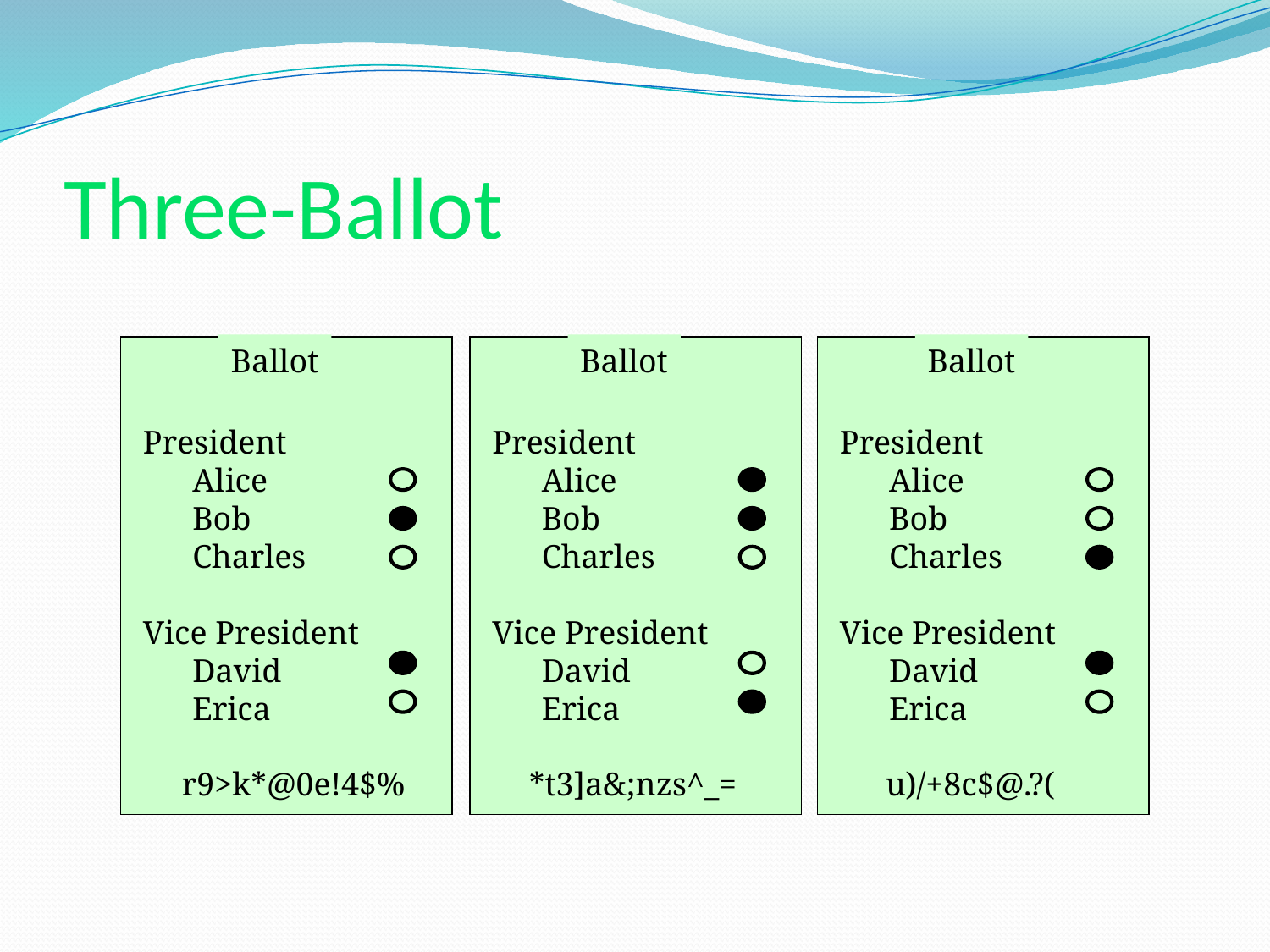

# Three-Ballot
Ballot

President
      Alice
      Bob
      Charles

Vice President
      David
      Erica

r9>k*@0e!4$%
Ballot

President
      Alice
      Bob
      Charles

Vice President
      David
      Erica

*t3]a&;nzs^_=
Ballot

President
      Alice
      Bob
      Charles

Vice President
      David
      Erica

u)/+8c$@.?(